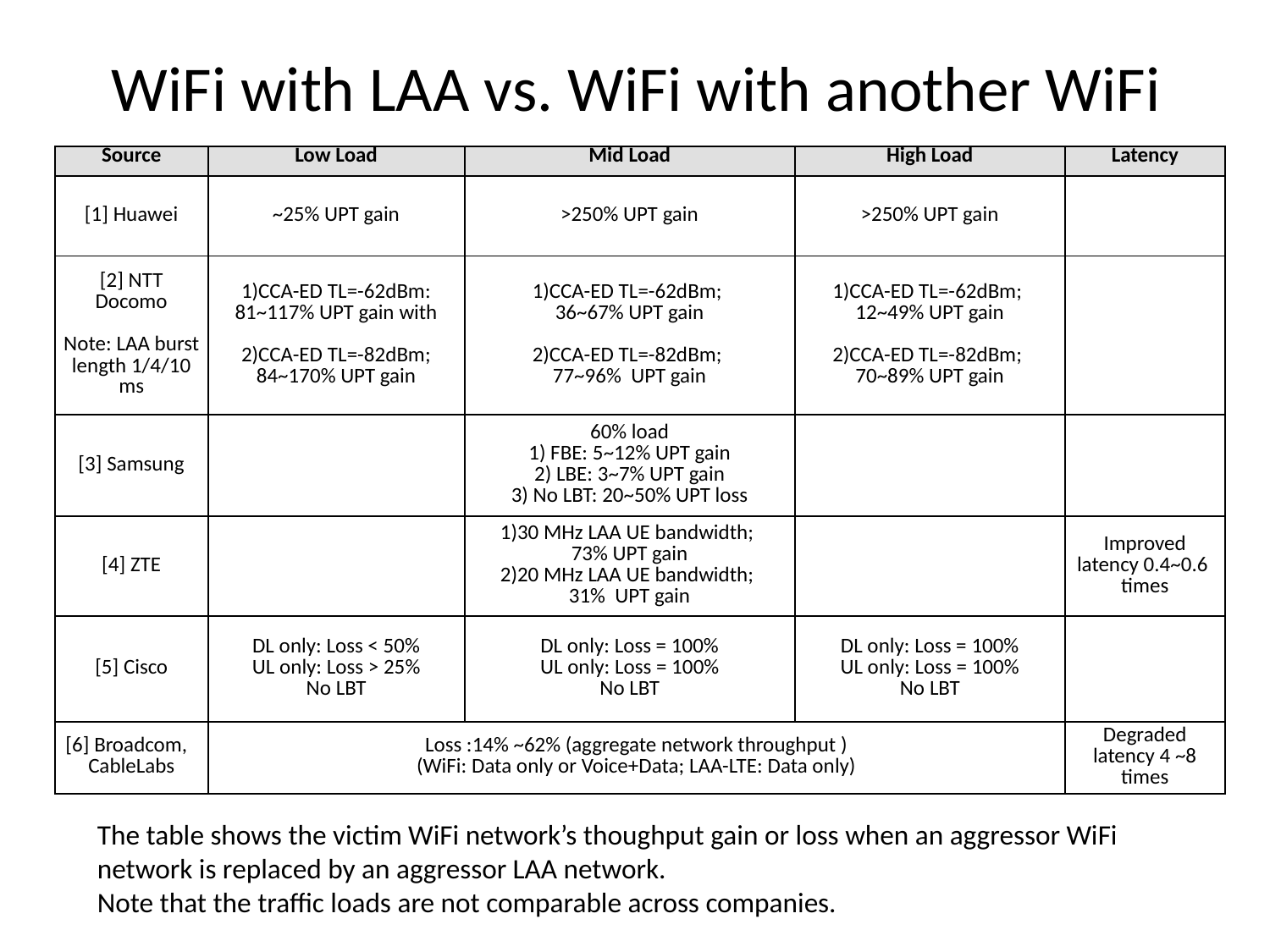

# WiFi with LAA vs. WiFi with another WiFi
| Source | Low Load | Mid Load | High Load | Latency |
| --- | --- | --- | --- | --- |
| [1] Huawei | ~25% UPT gain | >250% UPT gain | >250% UPT gain |  |
| [2] NTT Docomo Note: LAA burst length 1/4/10 ms | 1)CCA-ED TL=-62dBm: 81~117% UPT gain with 2)CCA-ED TL=-82dBm; 84~170% UPT gain | 1)CCA-ED TL=-62dBm; 36~67% UPT gain 2)CCA-ED TL=-82dBm; 77~96% UPT gain | 1)CCA-ED TL=-62dBm; 12~49% UPT gain 2)CCA-ED TL=-82dBm; 70~89% UPT gain |  |
| [3] Samsung |  | 60% load 1) FBE: 5~12% UPT gain 2) LBE: 3~7% UPT gain 3) No LBT: 20~50% UPT loss |  |  |
| [4] ZTE |  | 1)30 MHz LAA UE bandwidth; 73% UPT gain 2)20 MHz LAA UE bandwidth; 31% UPT gain |  | Improved latency 0.4~0.6 times |
| [5] Cisco | DL only: Loss < 50% UL only: Loss > 25% No LBT | DL only: Loss = 100% UL only: Loss = 100% No LBT | DL only: Loss = 100% UL only: Loss = 100% No LBT |  |
| [6] Broadcom, CableLabs | Loss :14% ~62% (aggregate network throughput ) (WiFi: Data only or Voice+Data; LAA-LTE: Data only) |  |  | Degraded latency 4 ~8 times |
The table shows the victim WiFi network’s thoughput gain or loss when an aggressor WiFi network is replaced by an aggressor LAA network.
Note that the traffic loads are not comparable across companies.